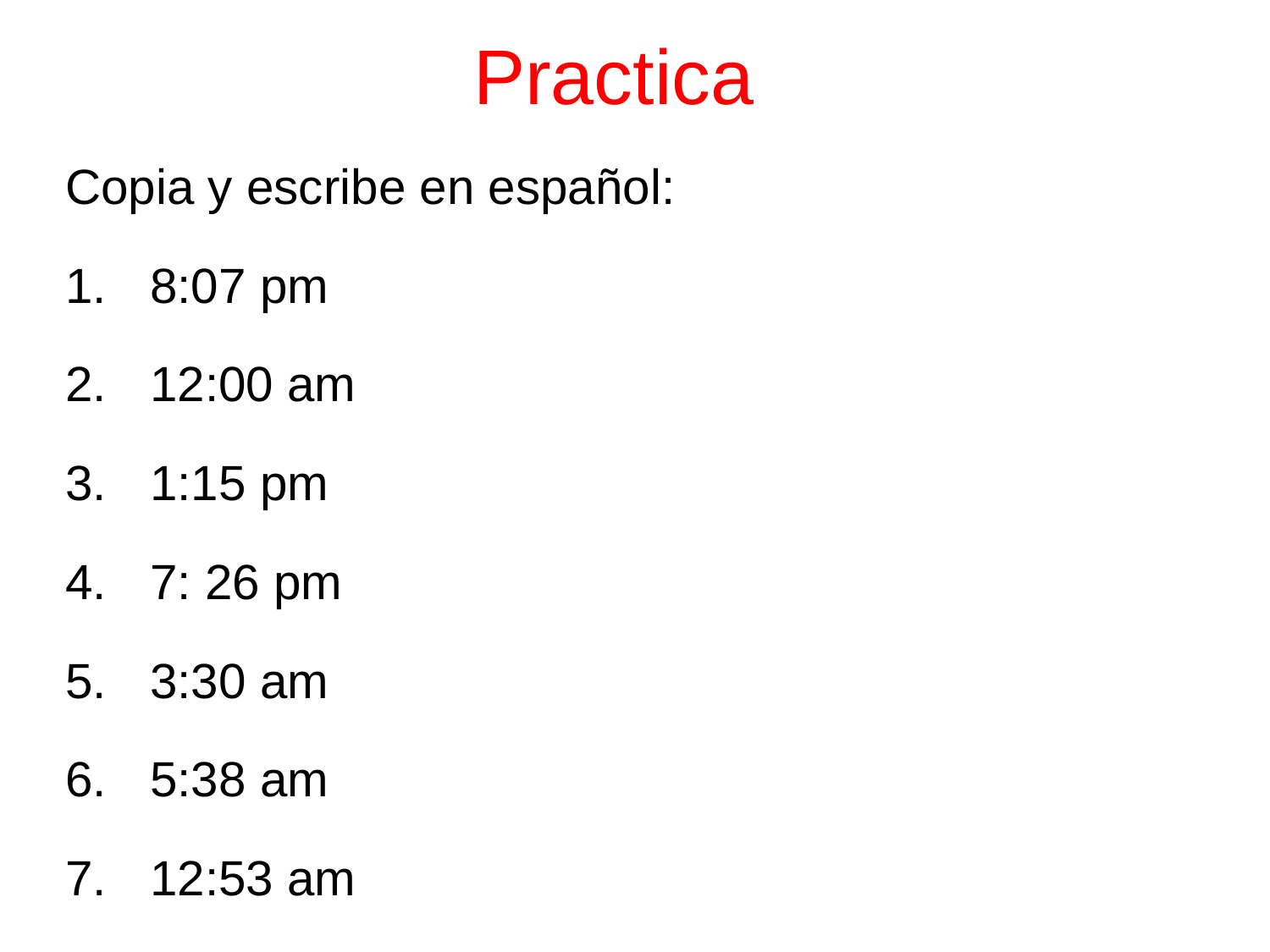

Practica
Copia y escribe en español:
8:07 pm
12:00 am
1:15 pm
7: 26 pm
3:30 am
5:38 am
12:53 am